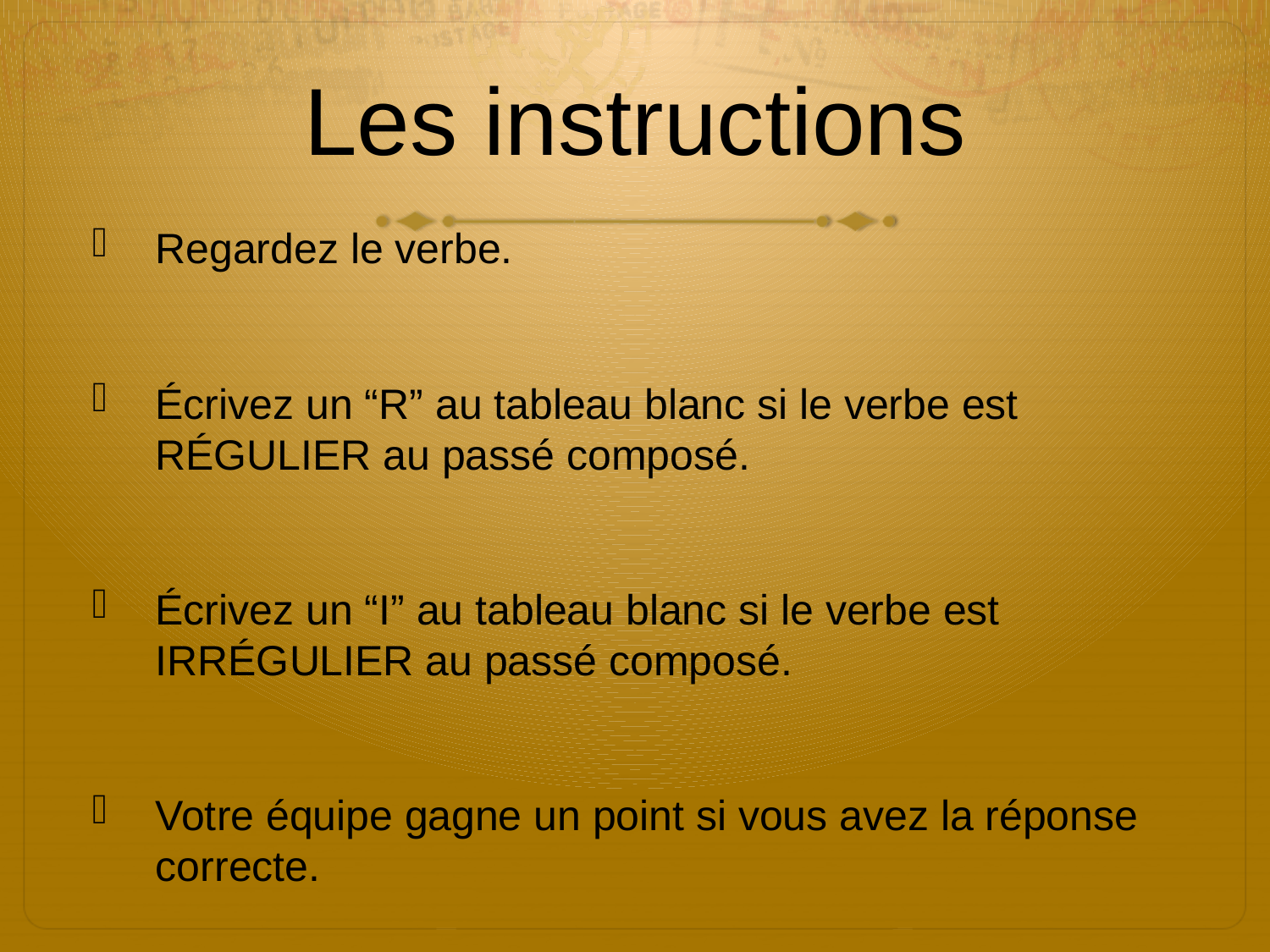

# Les instructions
Regardez le verbe.

Écrivez un “R” au tableau blanc si le verbe est RÉGULIER au passé composé.

Écrivez un “I” au tableau blanc si le verbe est IRRÉGULIER au passé composé.

Votre équipe gagne un point si vous avez la réponse correcte.